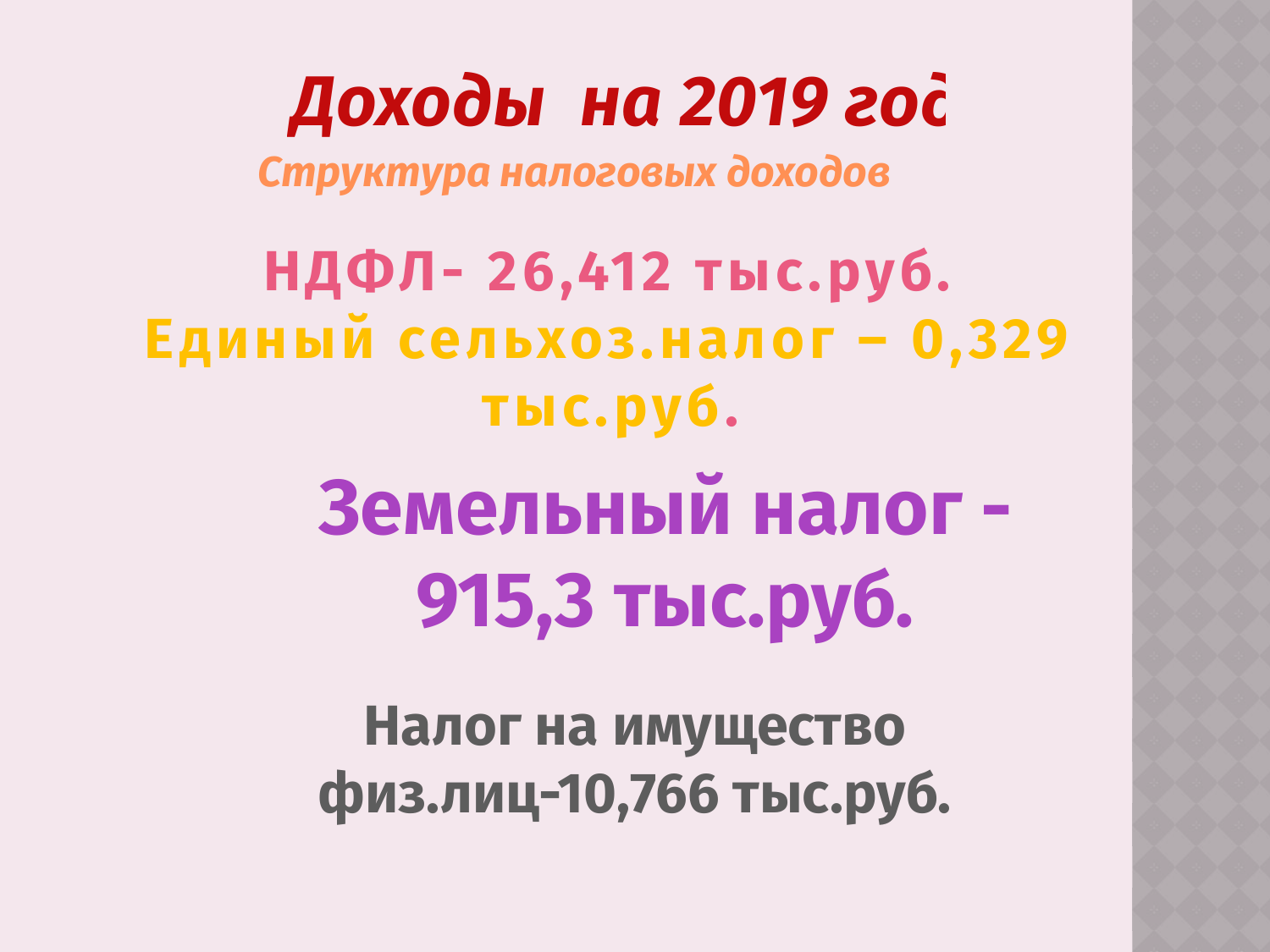

Доходы  на 2019 год
Структура налоговых доходов
НДФЛ- 26,412 тыс.руб.
Единый сельхоз.налог – 0,329 тыс.руб.

Земельный налог -915,3 тыс.руб.

Налог на имущество физ.лиц-10,766 тыс.руб.